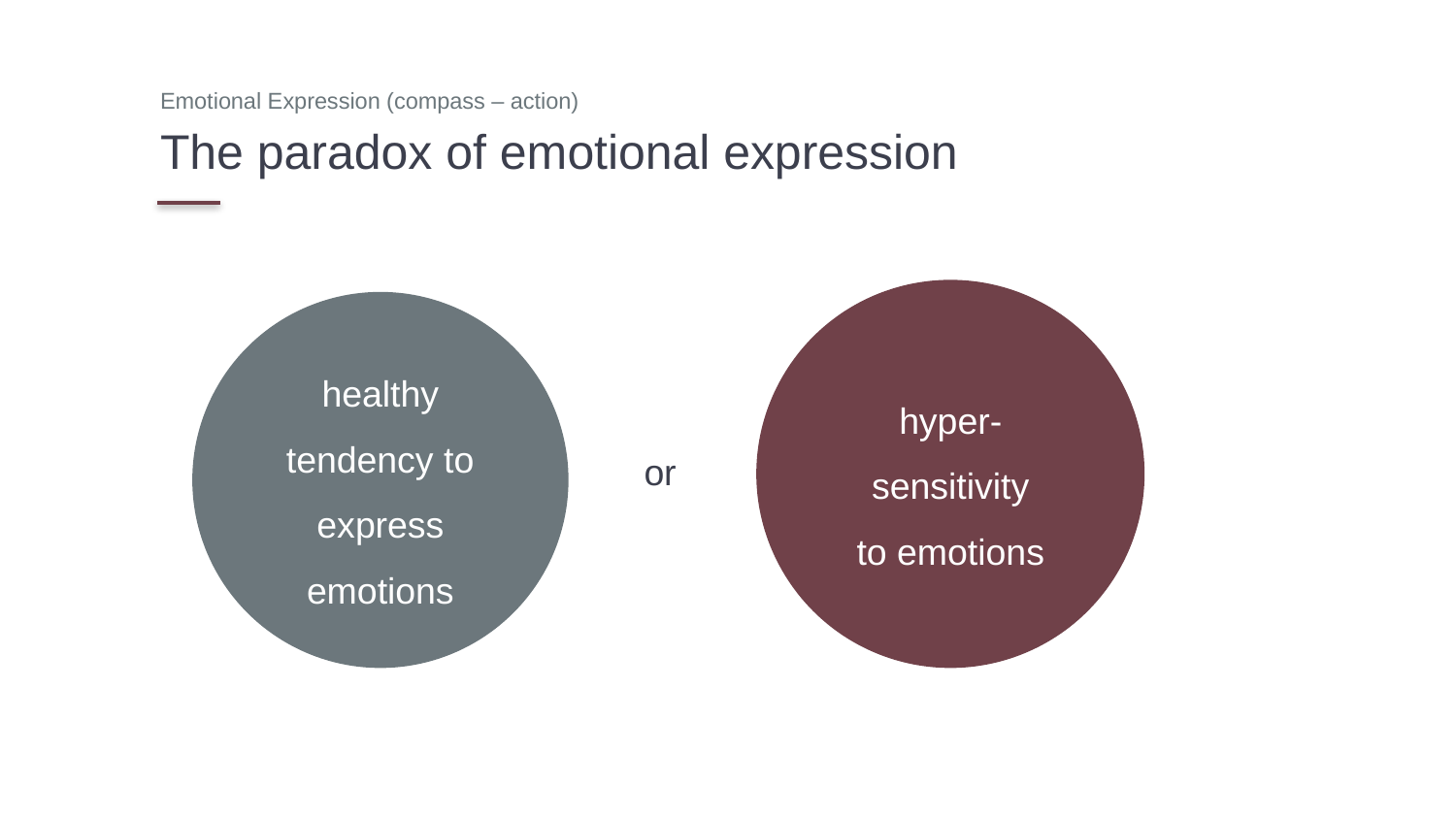

Emotional Expression (compass – action)
# The paradox of emotional expression
hyper-sensitivity to emotions
healthy tendency to express emotions
or